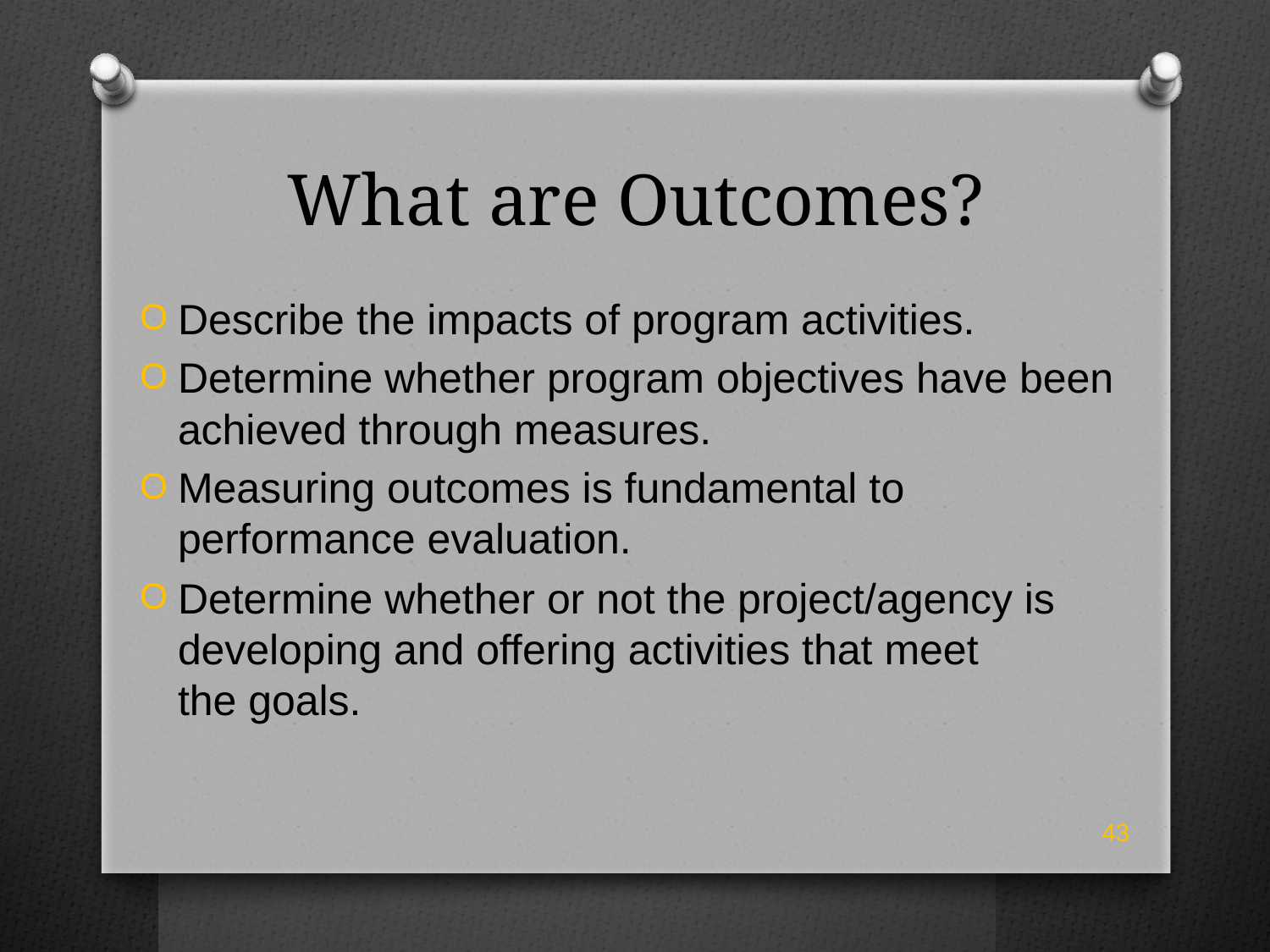

# What are Outcomes?
Describe the impacts of program activities.
Determine whether program objectives have been achieved through measures.
Measuring outcomes is fundamental to performance evaluation.
Determine whether or not the project/agency is developing and offering activities that meet
the goals.
43